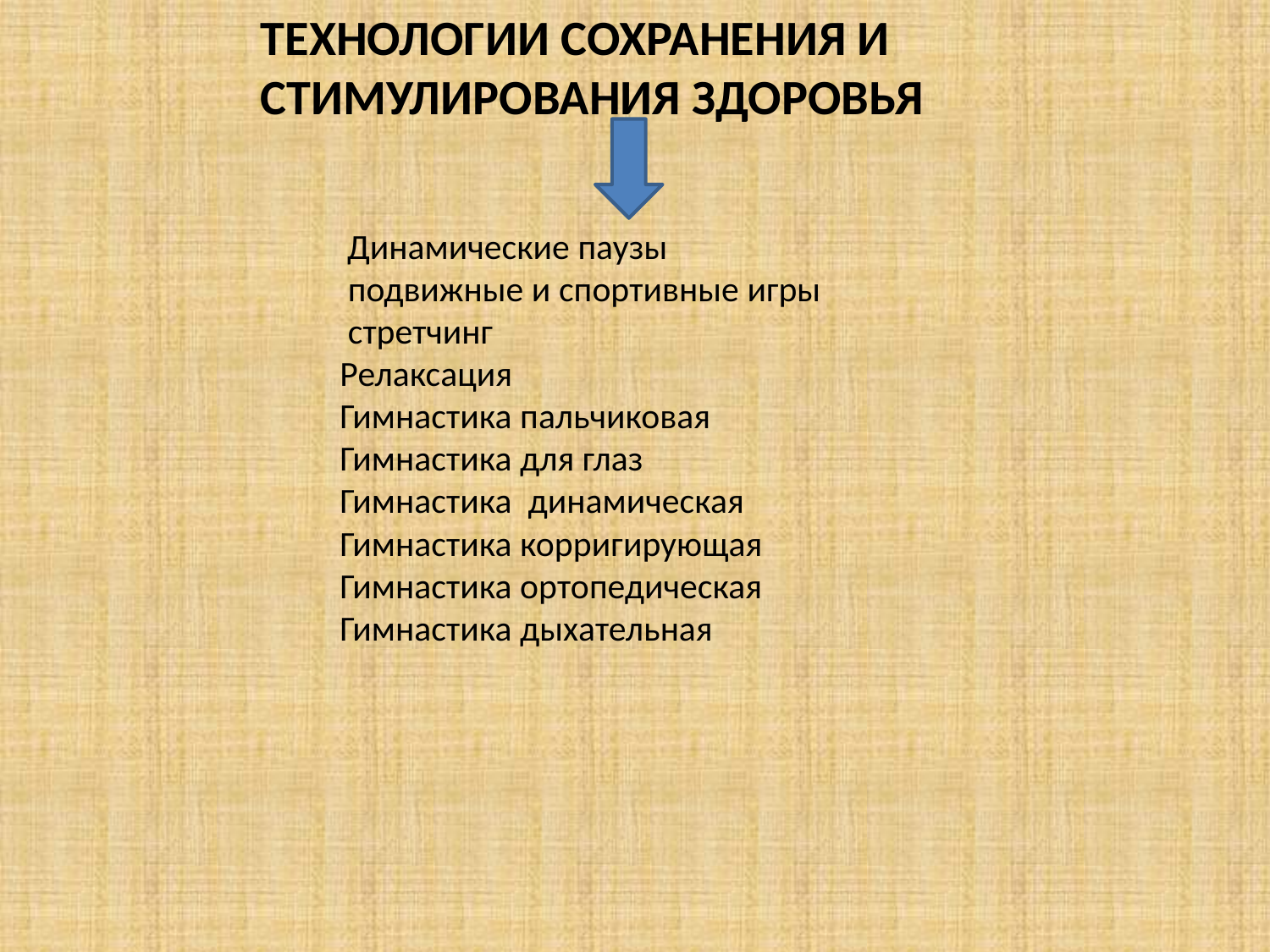

# Технологии сохранения и стимулирования здоровья

 Динамические паузы
 подвижные и спортивные игры
 стретчинг
Релаксация
Гимнастика пальчиковая
Гимнастика для глаз
Гимнастика  динамическая
Гимнастика корригирующая
Гимнастика ортопедическая
Гимнастика дыхательная